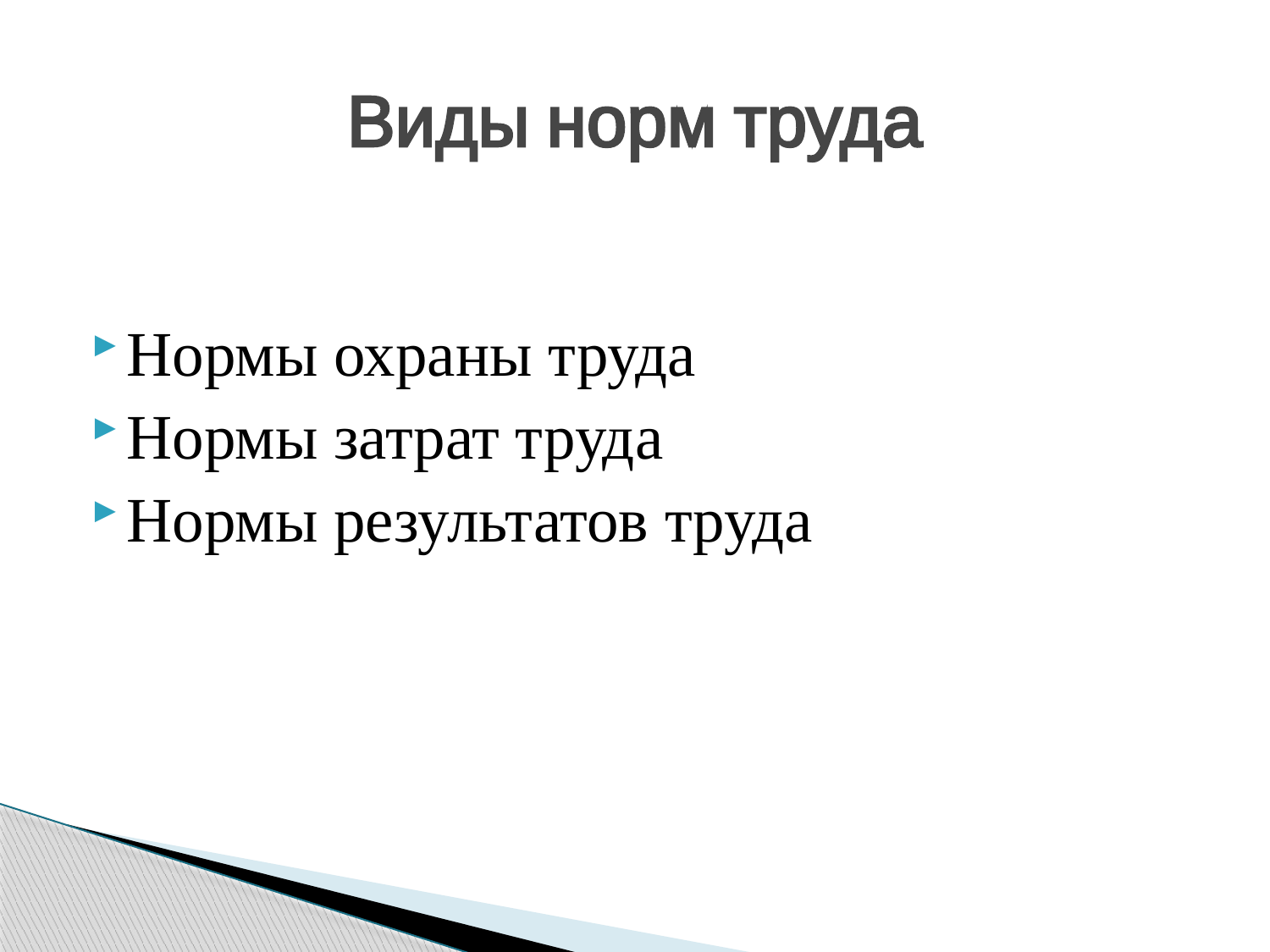

# Виды норм труда
Нормы охраны труда
Нормы затрат труда
Нормы результатов труда